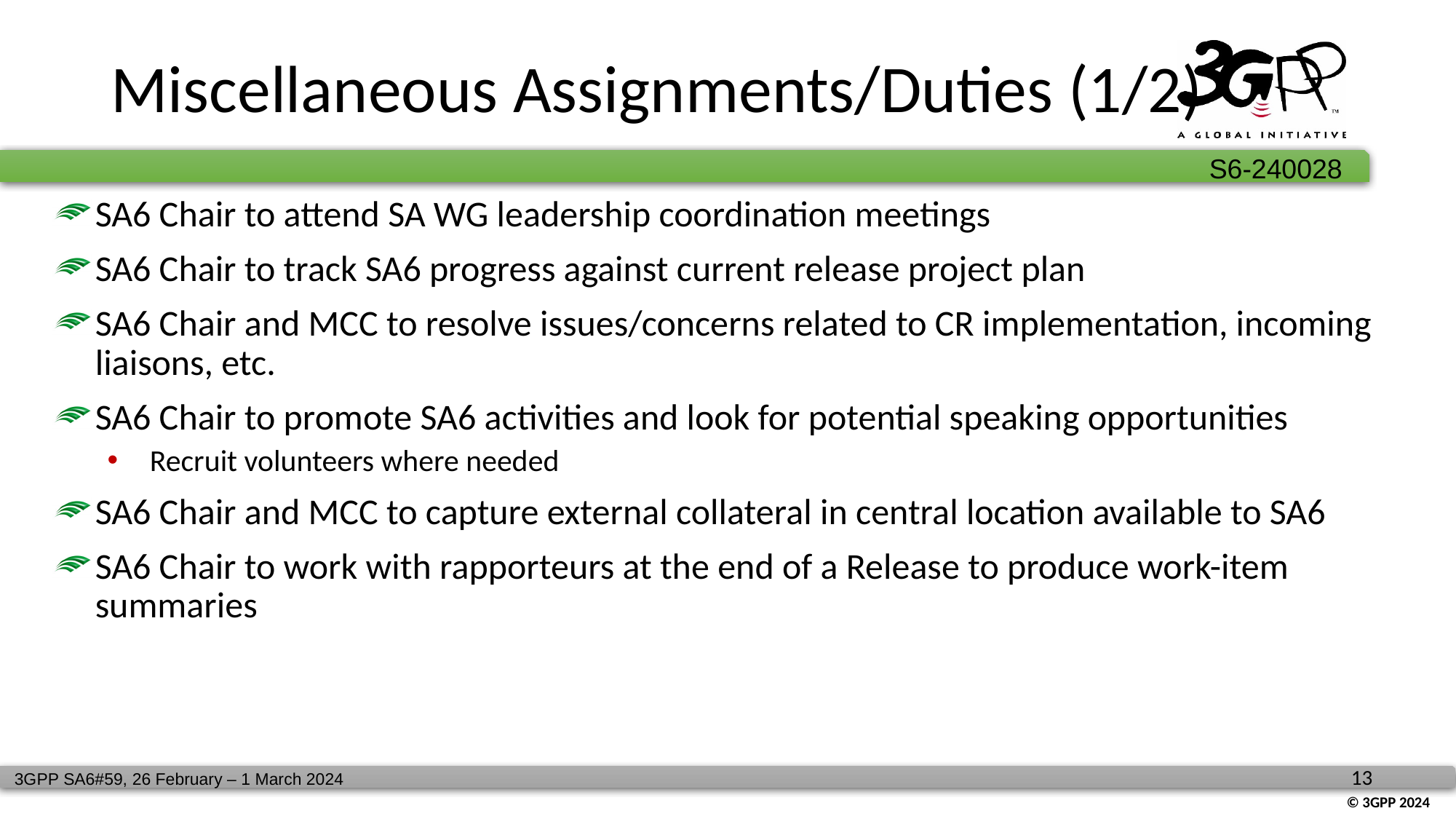

# Miscellaneous Assignments/Duties (1/2)
SA6 Chair to attend SA WG leadership coordination meetings
SA6 Chair to track SA6 progress against current release project plan
SA6 Chair and MCC to resolve issues/concerns related to CR implementation, incoming liaisons, etc.
SA6 Chair to promote SA6 activities and look for potential speaking opportunities
Recruit volunteers where needed
SA6 Chair and MCC to capture external collateral in central location available to SA6
SA6 Chair to work with rapporteurs at the end of a Release to produce work-item summaries